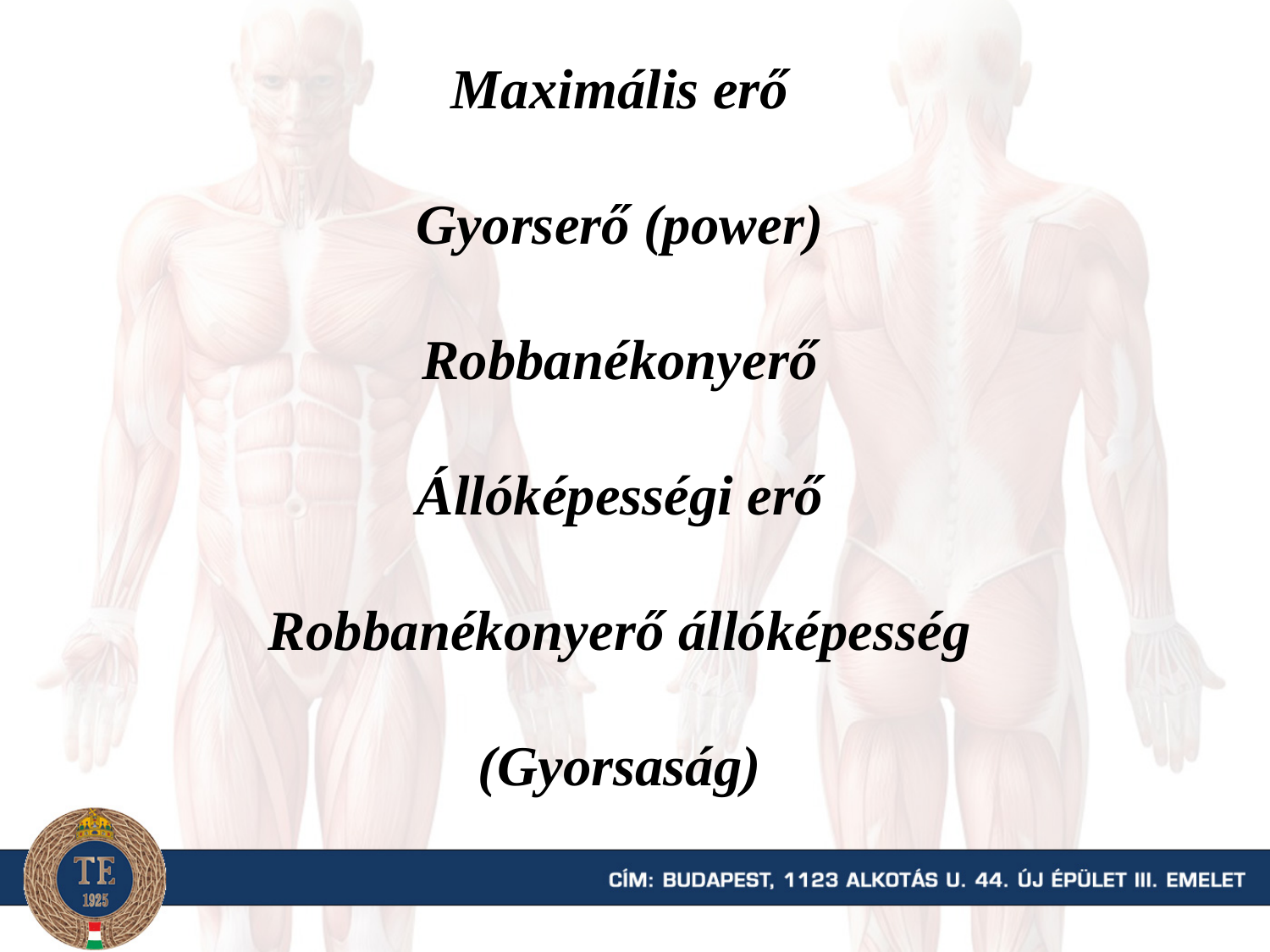

Maximális erő

Gyorserő (power)

Robbanékonyerő

Állóképességi erő

Robbanékonyerő állóképesség

(Gyorsaság)